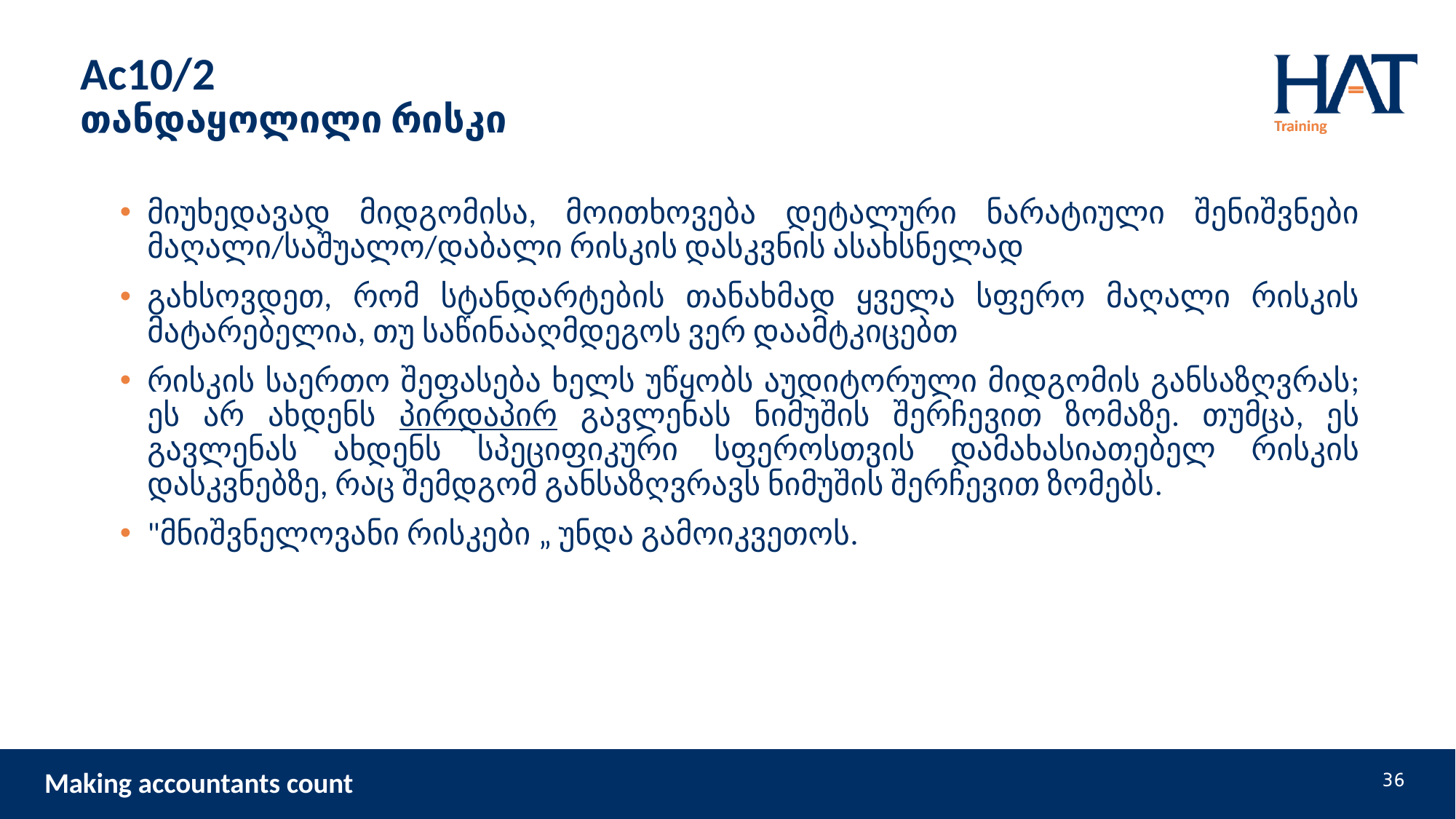

# Ac10/2 თანდაყოლილი რისკი
მიუხედავად მიდგომისა, მოითხოვება დეტალური ნარატიული შენიშვნები მაღალი/საშუალო/დაბალი რისკის დასკვნის ასახსნელად
გახსოვდეთ, რომ სტანდარტების თანახმად ყველა სფერო მაღალი რისკის მატარებელია, თუ საწინააღმდეგოს ვერ დაამტკიცებთ
რისკის საერთო შეფასება ხელს უწყობს აუდიტორული მიდგომის განსაზღვრას; ეს არ ახდენს პირდაპირ გავლენას ნიმუშის შერჩევით ზომაზე. თუმცა, ეს გავლენას ახდენს სპეციფიკური სფეროსთვის დამახასიათებელ რისკის დასკვნებზე, რაც შემდგომ განსაზღვრავს ნიმუშის შერჩევით ზომებს.
"მნიშვნელოვანი რისკები „ უნდა გამოიკვეთოს.
36